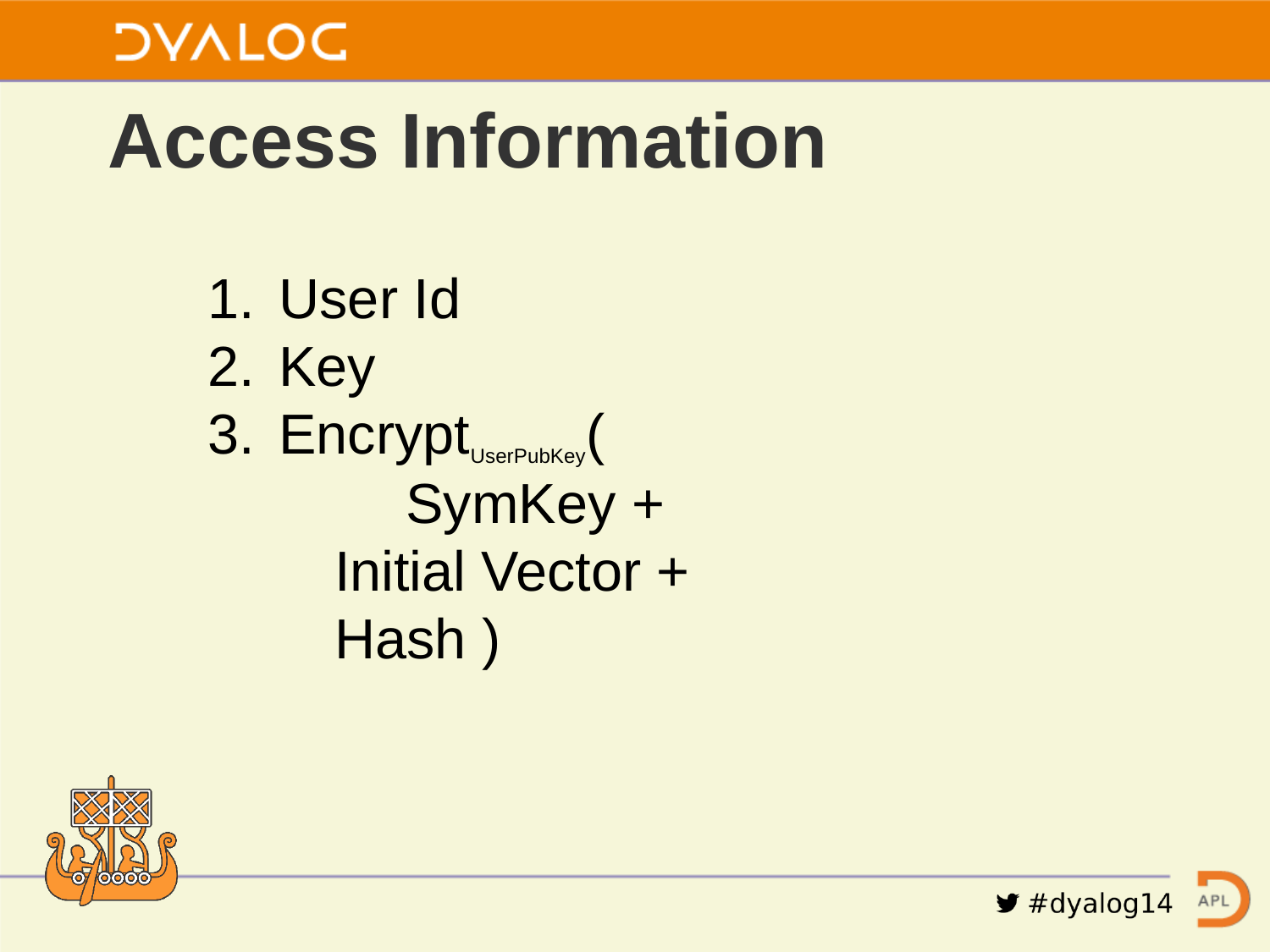

# Access Information
User Id
Key
EncryptUserPubKey(
	SymKey +
	Initial Vector +
	Hash )